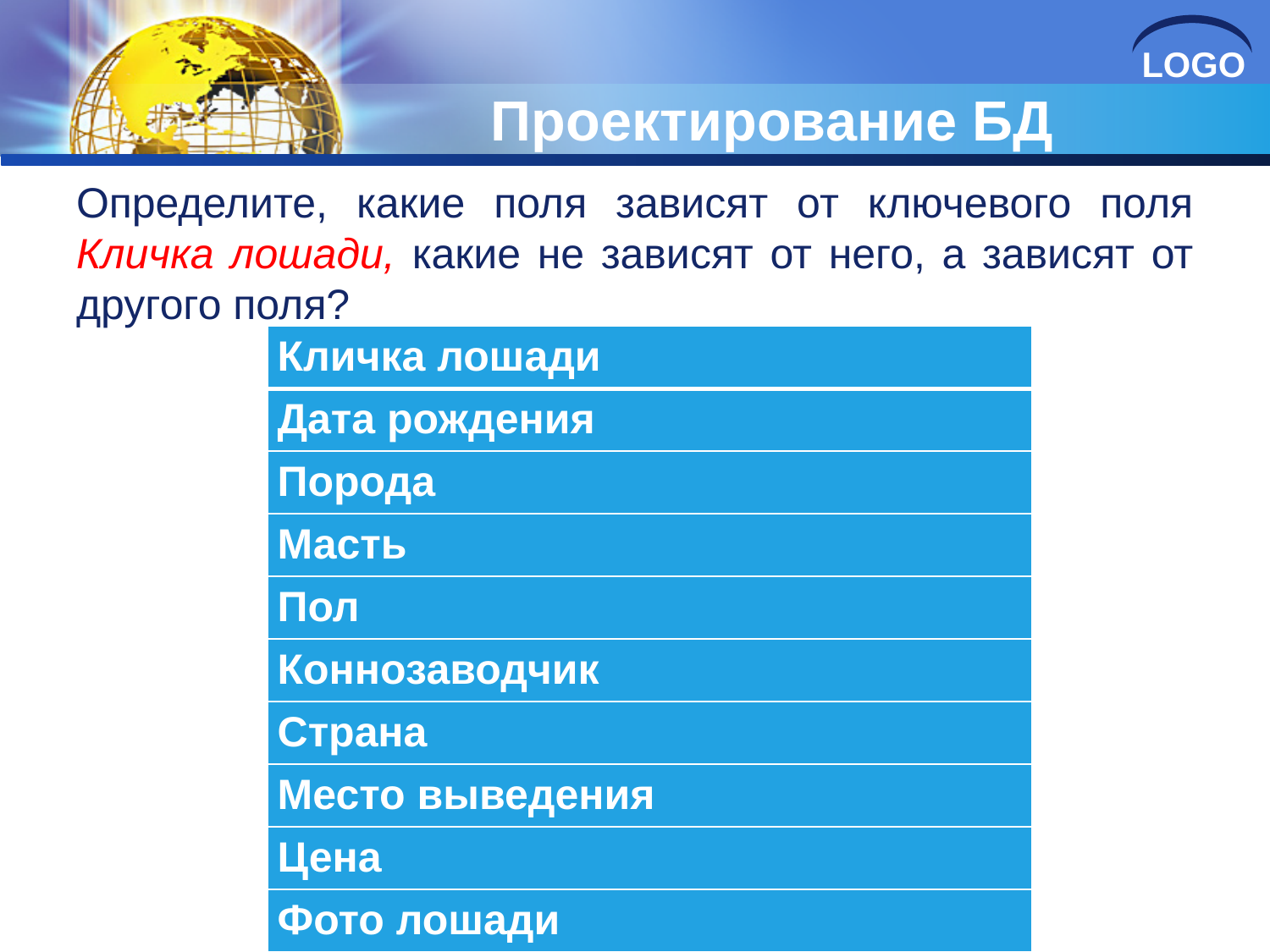

# Проектирование БД
Определите, какие поля зависят от ключевого поля Кличка лошади, какие не зависят от него, а зависят от другого поля?

| Кличка лошади |
| --- |
| Дата рождения |
| Порода |
| Масть |
| Пол |
| Коннозаводчик |
| Страна |
| Место выведения |
| Цена |
| Фото лошади |